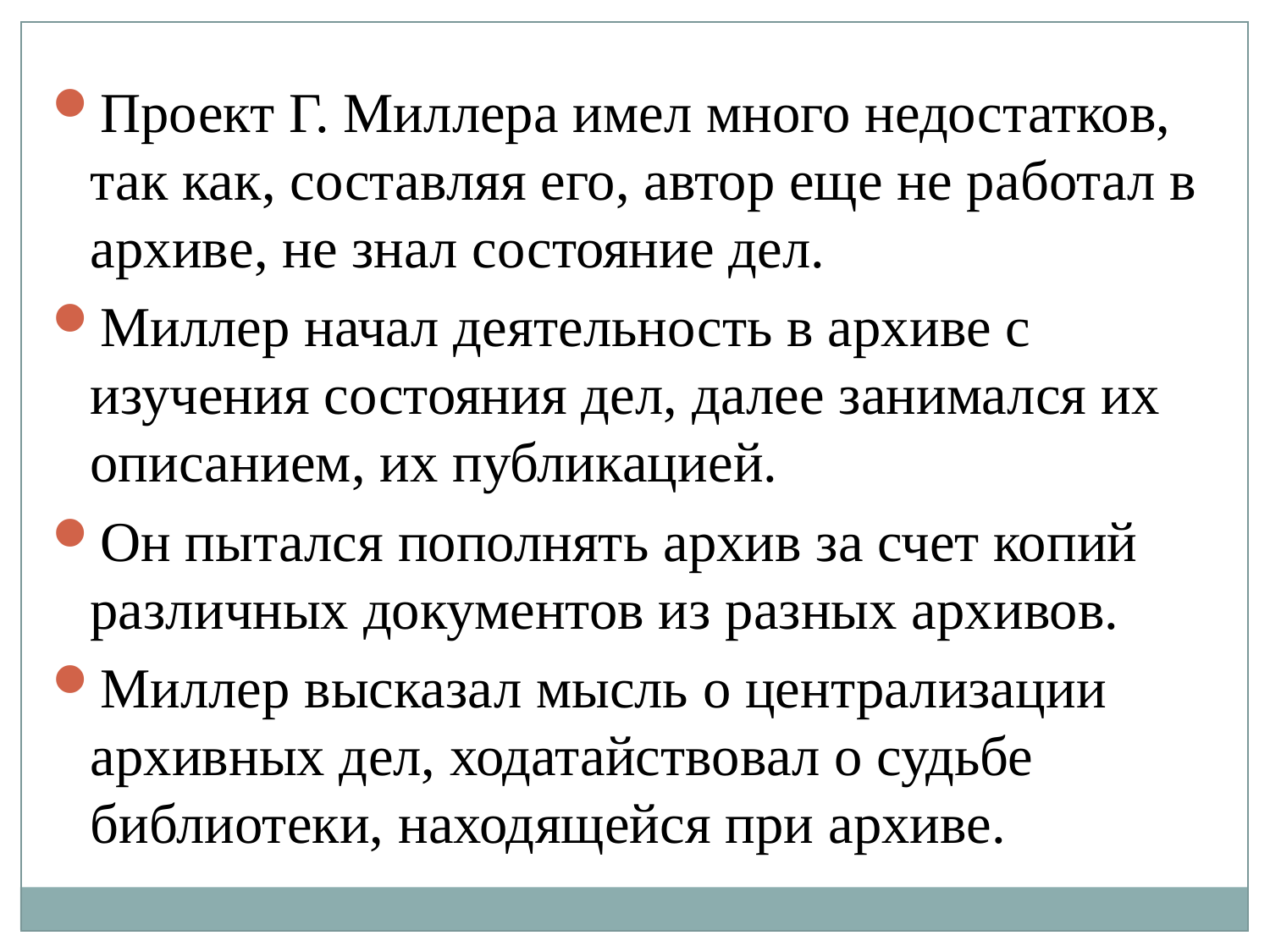

Проект Г. Миллера имел много недостатков, так как, составляя его, автор еще не работал в архиве, не знал состояние дел.
Миллер начал деятельность в архиве с изучения состояния дел, далее занимался их описанием, их публикацией.
Он пытался пополнять архив за счет копий различных документов из разных архивов.
Миллер высказал мысль о централизации архивных дел, ходатайствовал о судьбе библиотеки, находящейся при архиве.